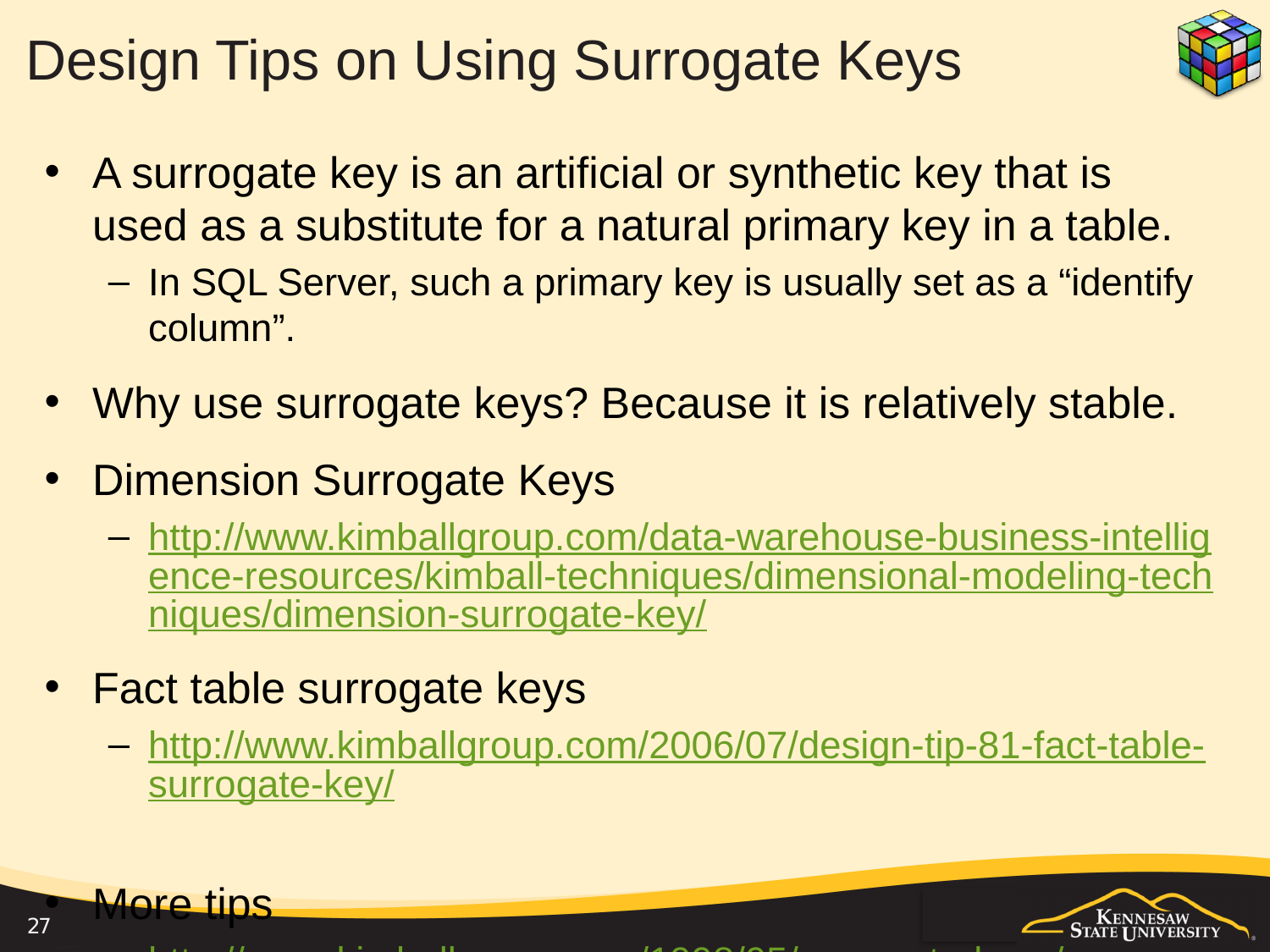

# Design Tips on Using Surrogate Keys
A surrogate key is an artificial or synthetic key that is used as a substitute for a natural primary key in a table.
In SQL Server, such a primary key is usually set as a “identify column”.
Why use surrogate keys? Because it is relatively stable.
Dimension Surrogate Keys
http://www.kimballgroup.com/data-warehouse-business-intelligence-resources/kimball-techniques/dimensional-modeling-techniques/dimension-surrogate-key/
Fact table surrogate keys
http://www.kimballgroup.com/2006/07/design-tip-81-fact-table-surrogate-key/
More tips
http://www.kimballgroup.com/1998/05/surrogate-keys/
27